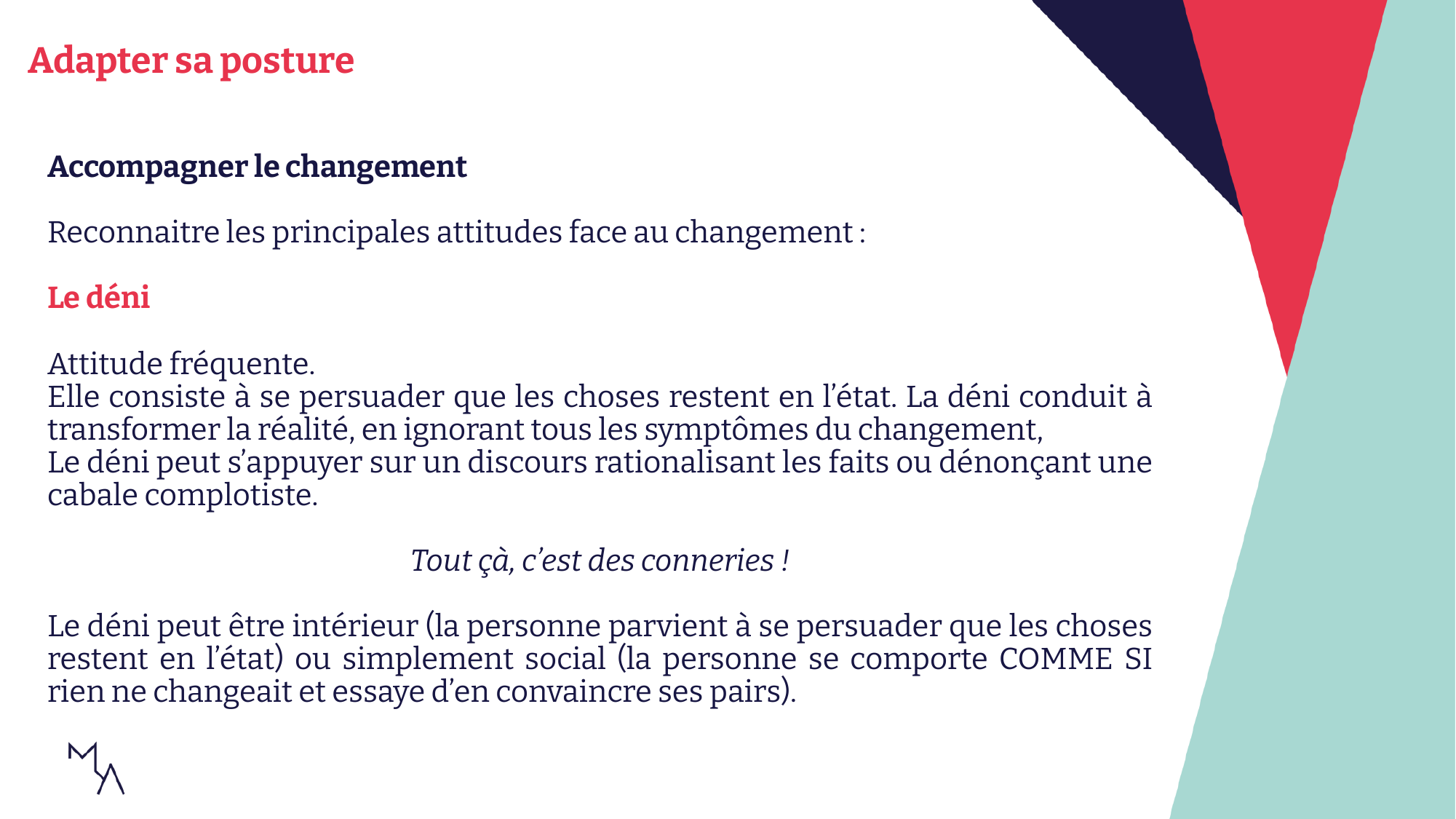

Adapter sa posture
Accompagner le changement

Reconnaitre les principales attitudes face au changement :

Le déni

Attitude fréquente.
Elle consiste à se persuader que les choses restent en l’état. La déni conduit à transformer la réalité, en ignorant tous les symptômes du changement,
Le déni peut s’appuyer sur un discours rationalisant les faits ou dénonçant une cabale complotiste.

Tout çà, c’est des conneries !

Le déni peut être intérieur (la personne parvient à se persuader que les choses restent en l’état) ou simplement social (la personne se comporte COMME SI rien ne changeait et essaye d’en convaincre ses pairs).